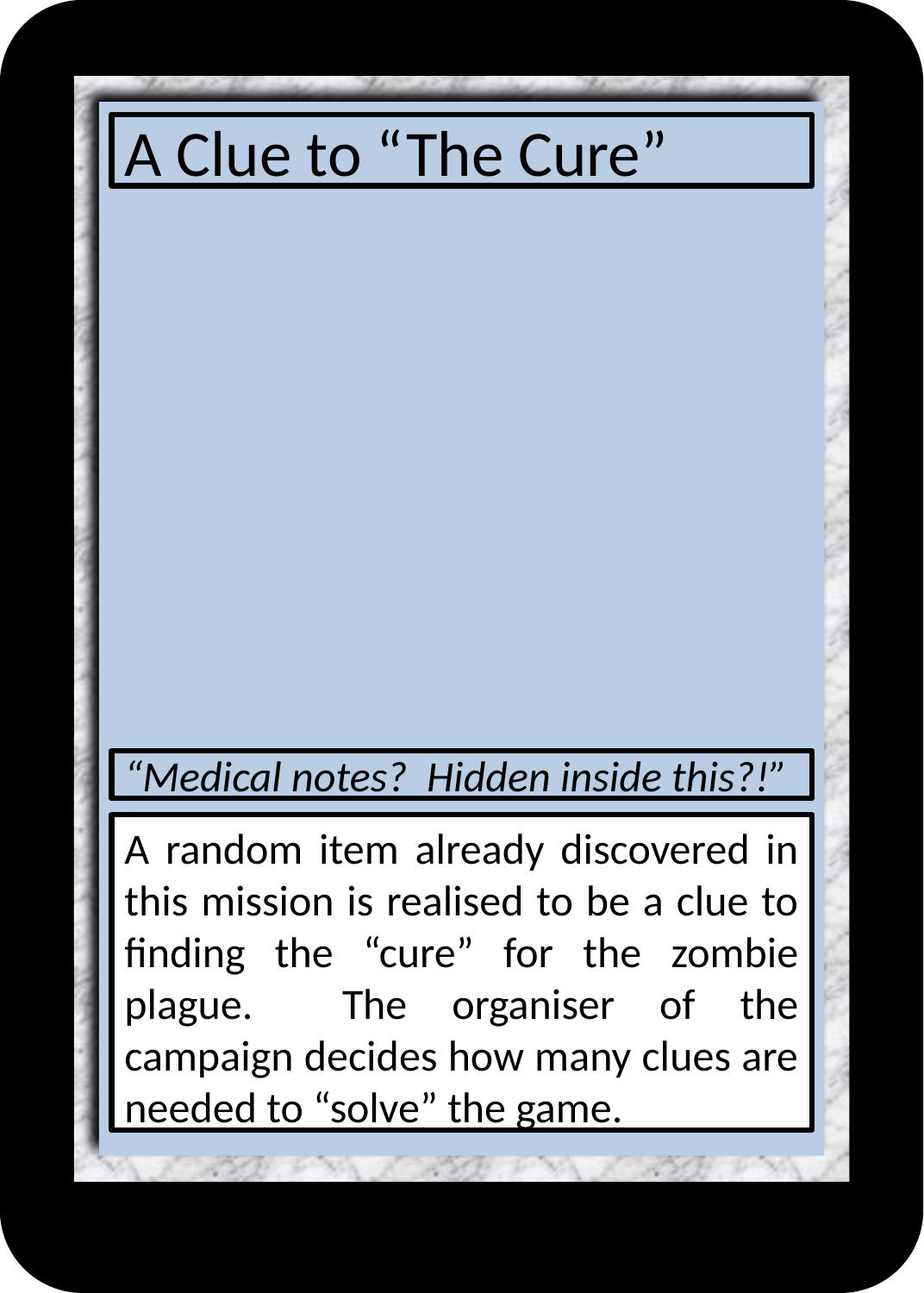

# A Clue to “The Cure”

“Medical notes?  Hidden inside this?!”
A random item already discovered in this mission is realised to be a clue to finding the “cure” for the zombie plague.  The organiser of the campaign decides how many clues are needed to “solve” the game.